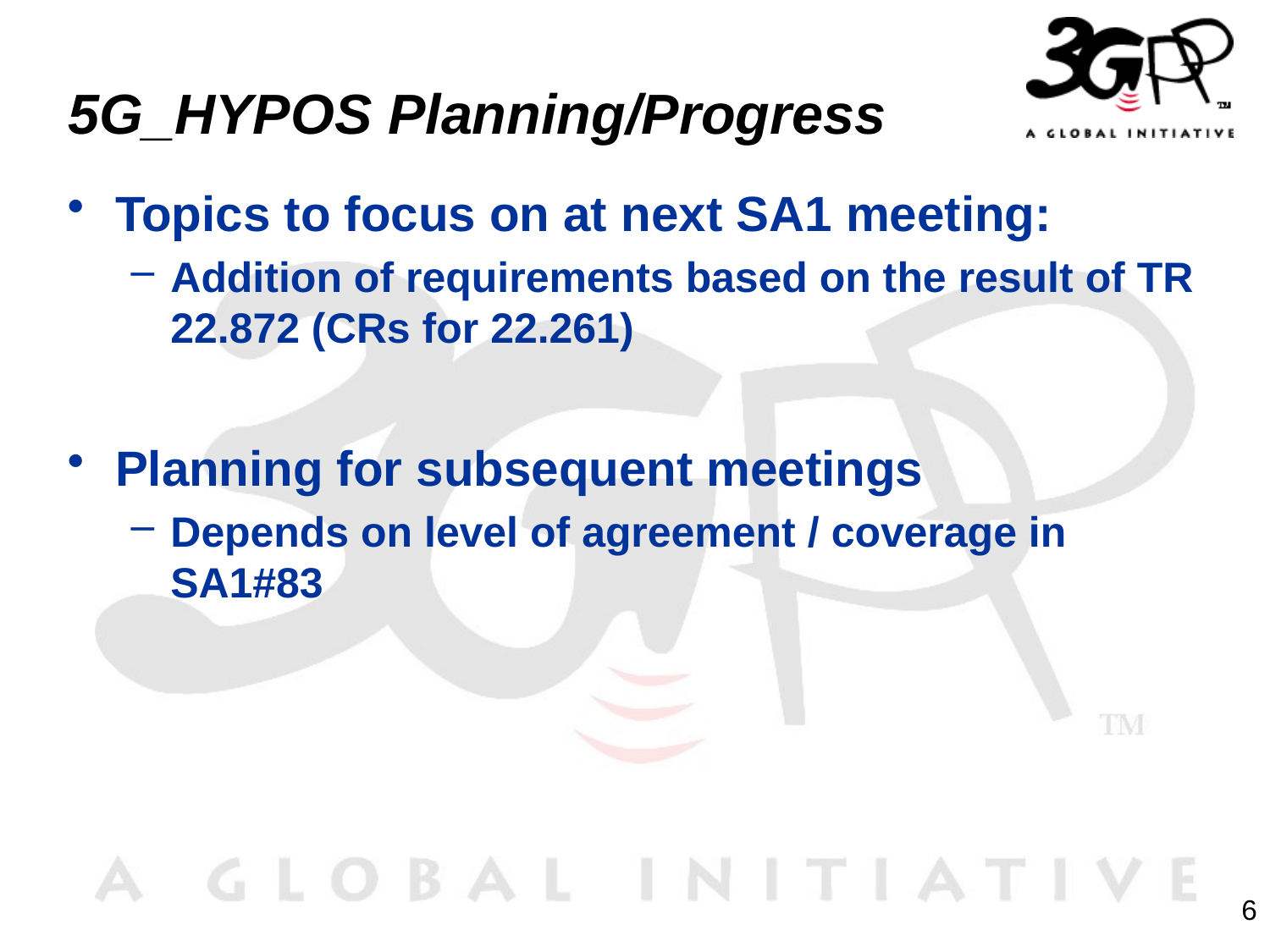

# 5G_HYPOS Planning/Progress
Topics to focus on at next SA1 meeting:
Addition of requirements based on the result of TR 22.872 (CRs for 22.261)

Planning for subsequent meetings
Depends on level of agreement / coverage in SA1#83
6